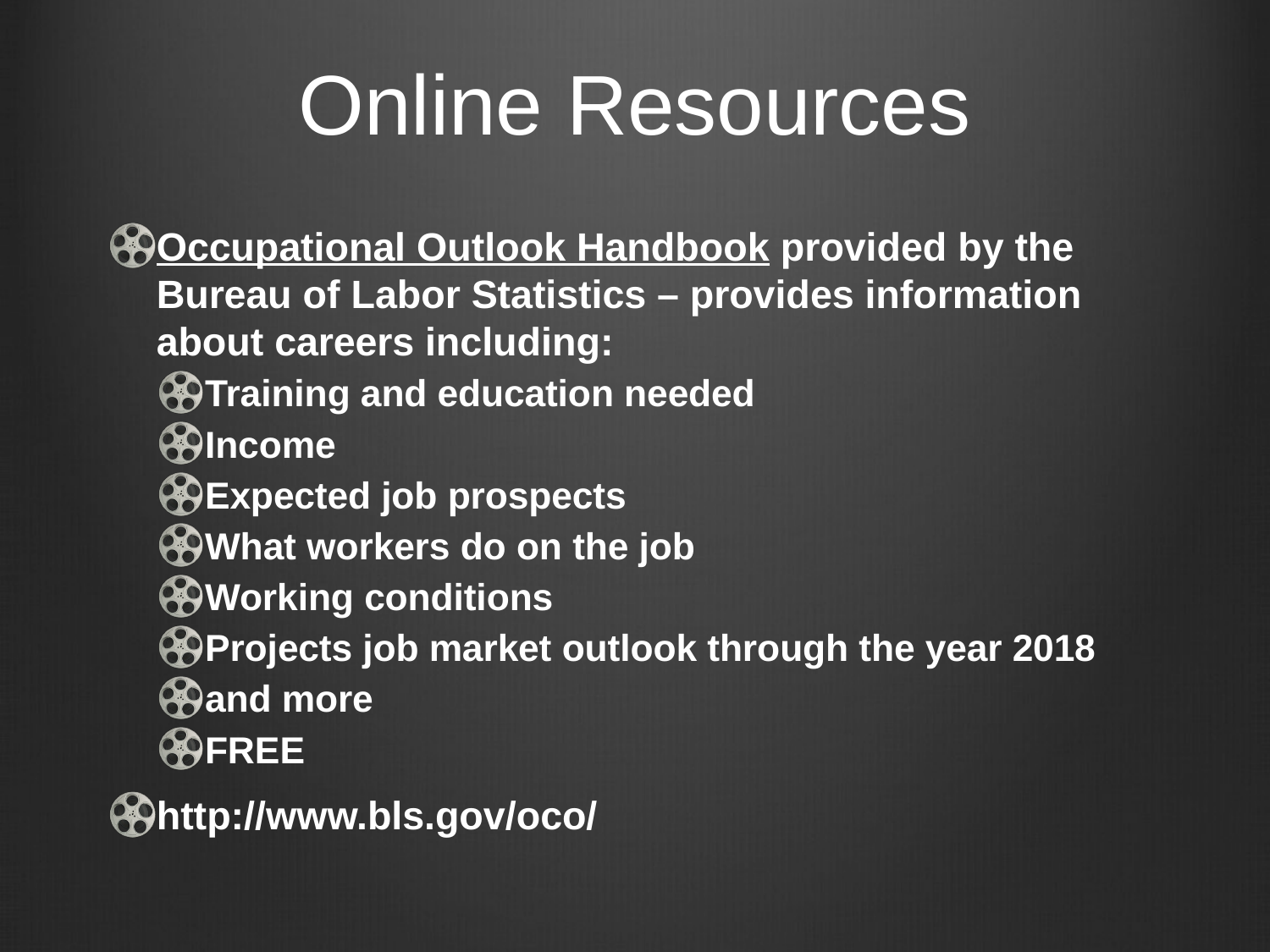

# Online Resources
Occupational Outlook Handbook provided by the Bureau of Labor Statistics – provides information about careers including:
Training and education needed
Income
Expected job prospects
What workers do on the job
Working conditions
Projects job market outlook through the year 2018
and more
FREE
http://www.bls.gov/oco/